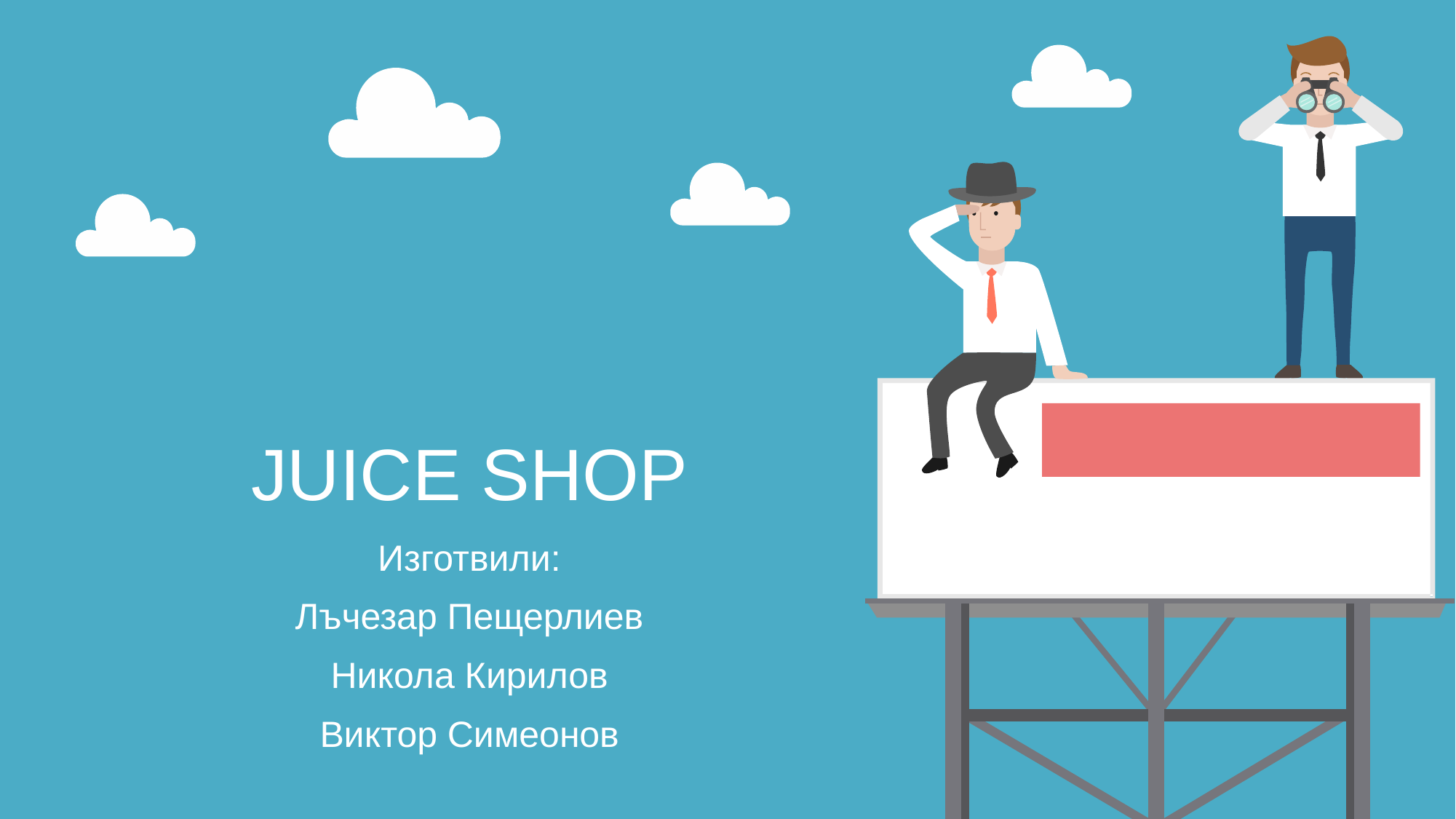

# JUICE SHOP
Изготвили:
Лъчезар Пещерлиев
Никола Кирилов
Виктор Симеонов